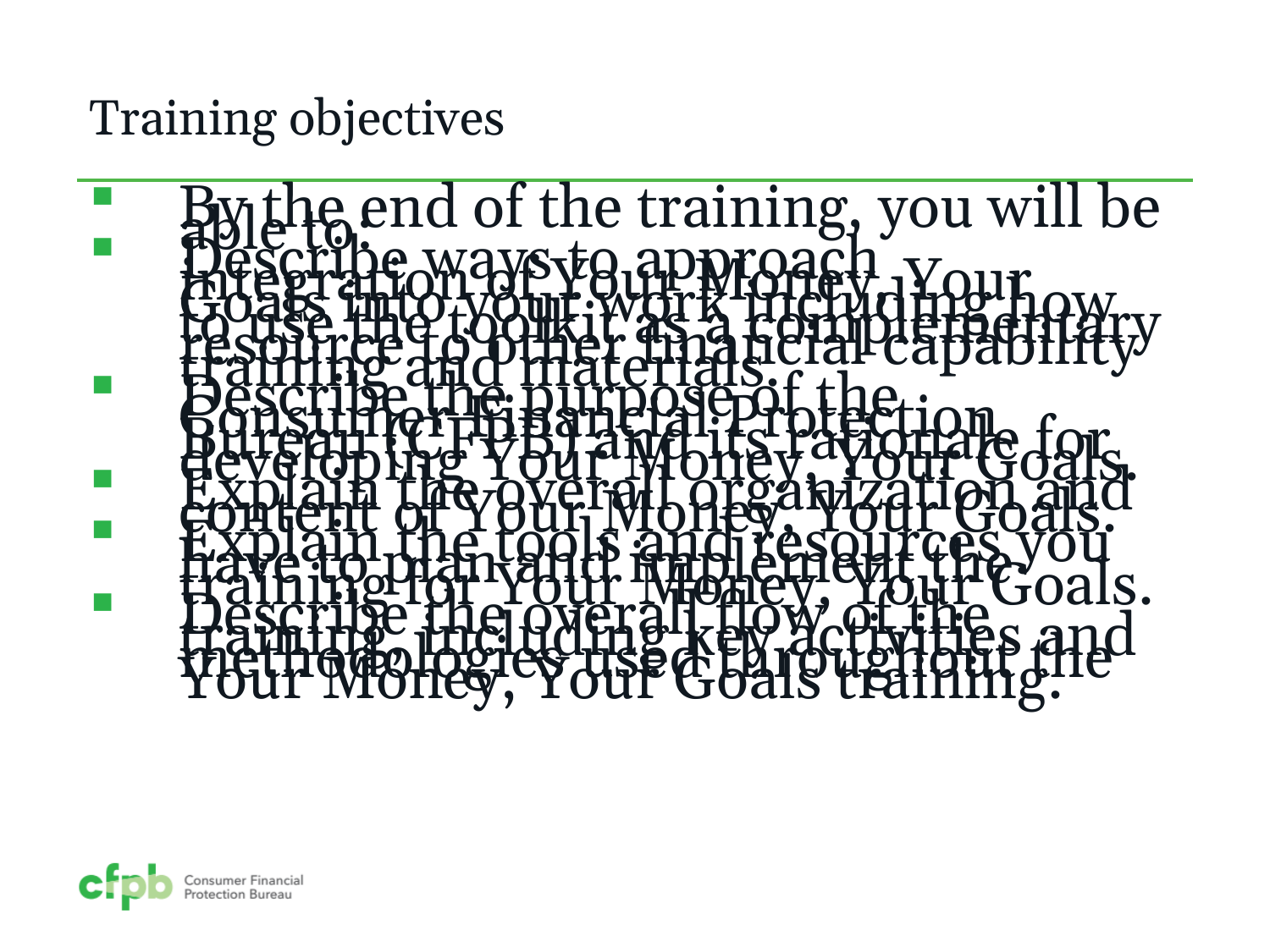

# Training objectives
By the end of the training, you will be able to:
Describe ways to approach integration of Your Money, Your Goals into your work including how to use the toolkit as a complementary resource to other financial capability training and materials.
Describe the purpose of the Consumer Financial Protection Bureau (CFPB) and its rationale for developing Your Money, Your Goals.
Explain the overall organization and content of Your Money, Your Goals.
Explain the tools and resources you have to plan and implement the training for Your Money, Your Goals.
Describe the overall flow of the training, including key activities and methodologies used throughout the Your Money, Your Goals training.